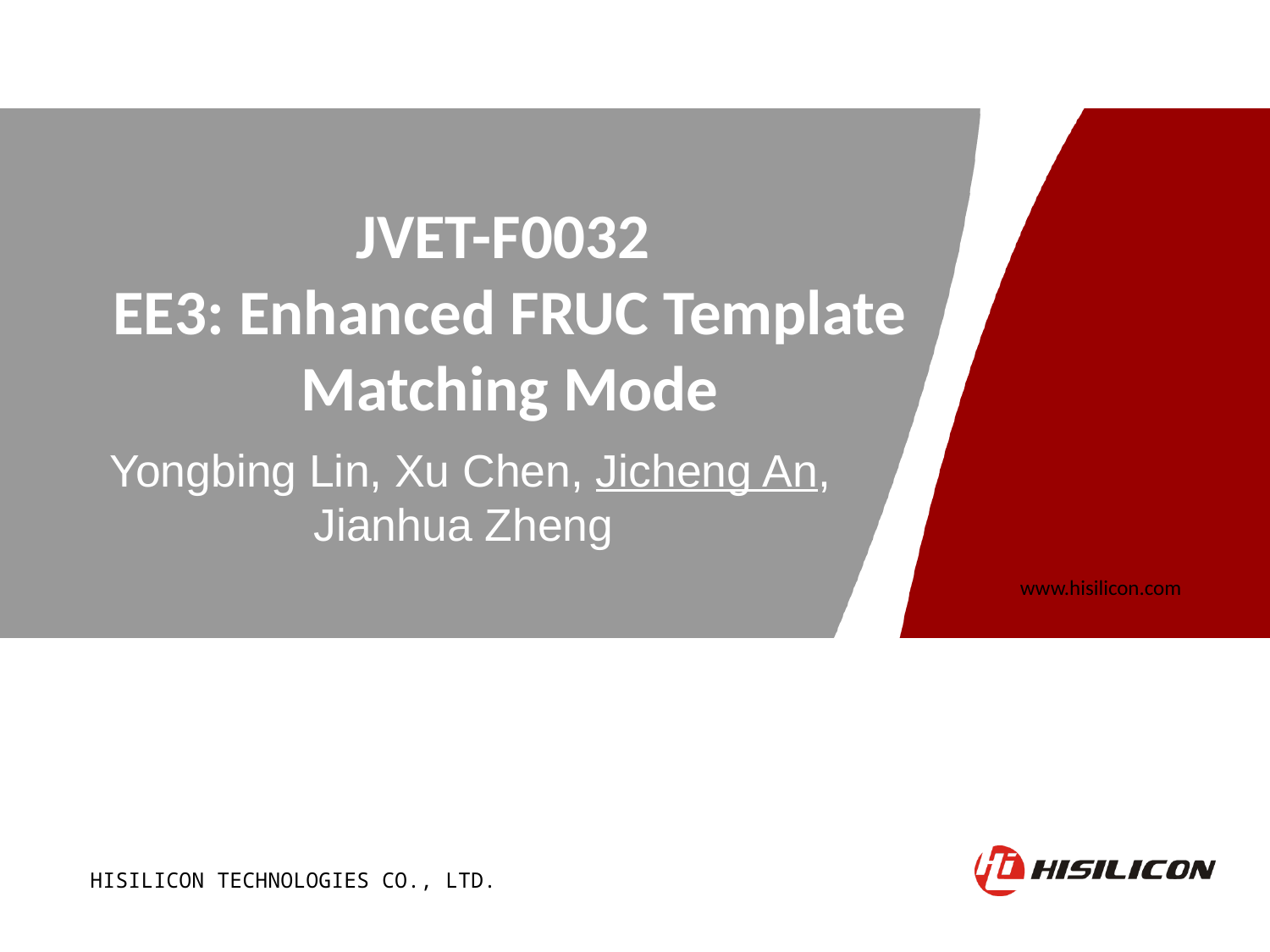

# JVET-F0032 EE3: Enhanced FRUC Template Matching Mode
Yongbing Lin, Xu Chen, Jicheng An, Jianhua Zheng